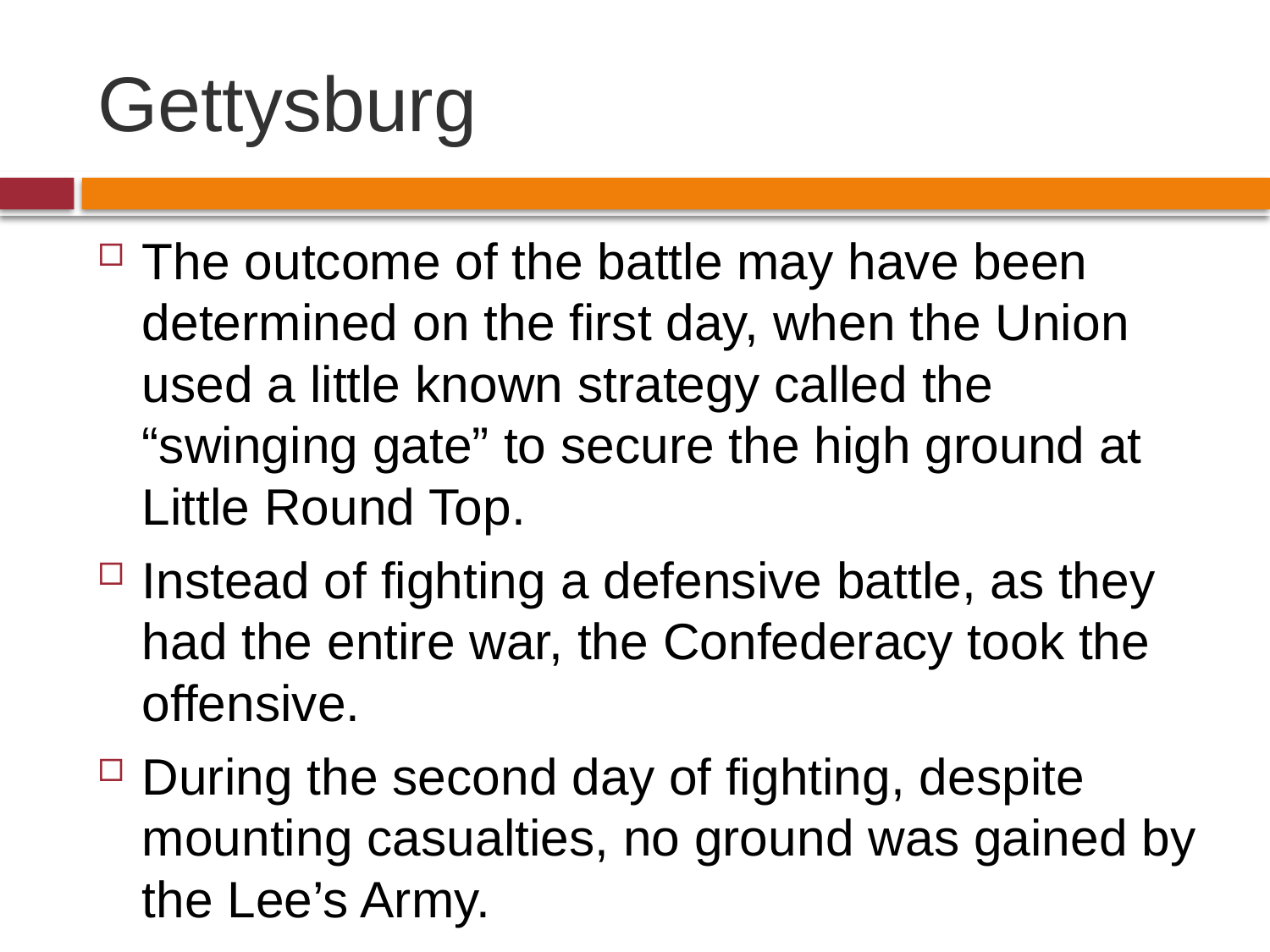

# Gettysburg
The outcome of the battle may have been determined on the first day, when the Union used a little known strategy called the “swinging gate” to secure the high ground at Little Round Top.
Instead of fighting a defensive battle, as they had the entire war, the Confederacy took the offensive.
During the second day of fighting, despite mounting casualties, no ground was gained by the Lee’s Army.